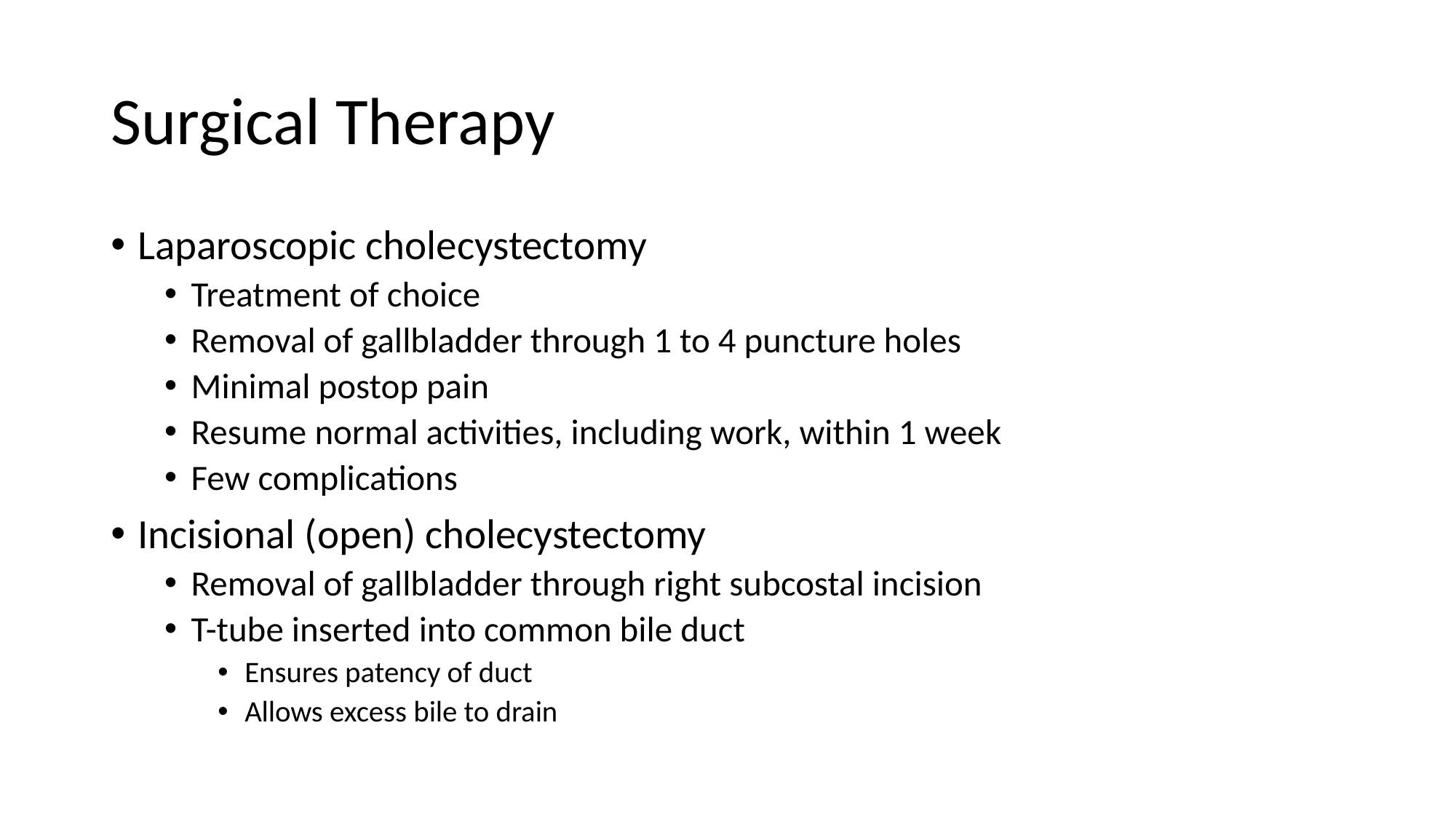

# Surgical Therapy
Laparoscopic cholecystectomy
Treatment of choice
Removal of gallbladder through 1 to 4 puncture holes
Minimal postop pain
Resume normal activities, including work, within 1 week
Few complications
Incisional (open) cholecystectomy
Removal of gallbladder through right subcostal incision
T-tube inserted into common bile duct
Ensures patency of duct
Allows excess bile to drain